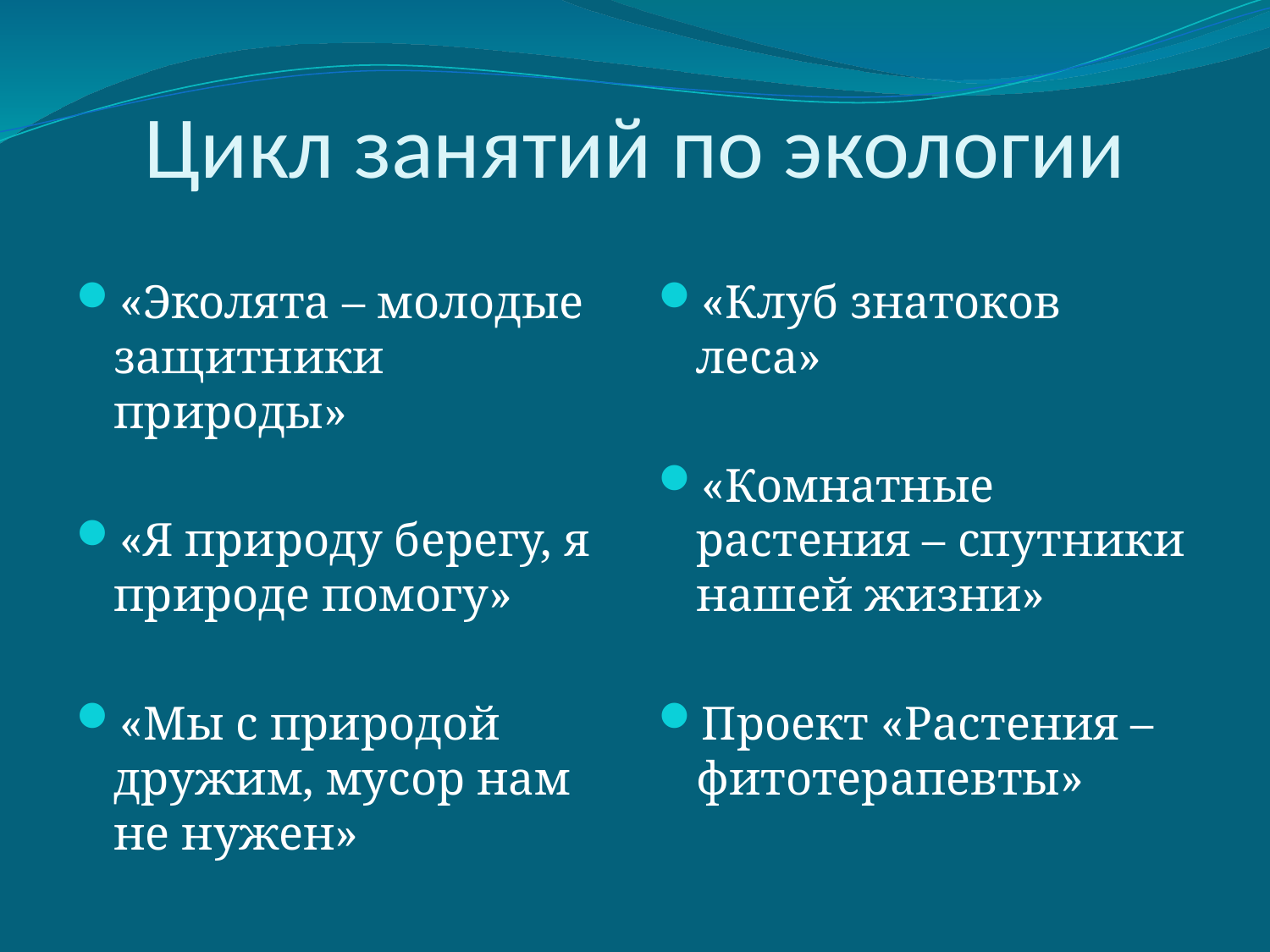

# Цикл занятий по экологии
«Эколята – молодые защитники природы»

«Я природу берегу, я природе помогу»

«Мы с природой дружим, мусор нам не нужен»
«Клуб знатоков леса»

«Комнатные растения – спутники нашей жизни»

Проект «Растения – фитотерапевты»